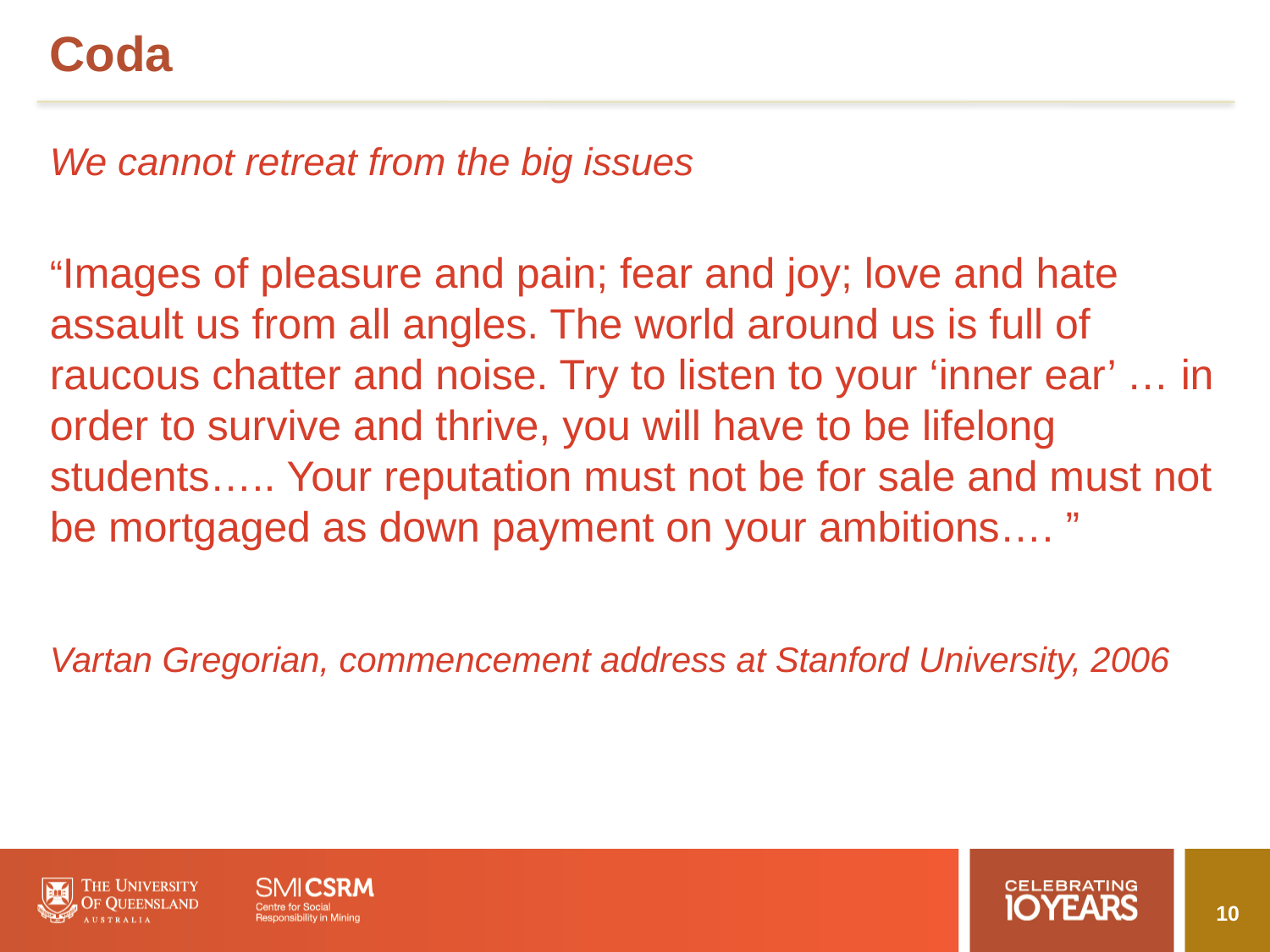

# Coda
We cannot retreat from the big issues

“Images of pleasure and pain; fear and joy; love and hate assault us from all angles. The world around us is full of raucous chatter and noise. Try to listen to your ‘inner ear’ … in order to survive and thrive, you will have to be lifelong students….. Your reputation must not be for sale and must not be mortgaged as down payment on your ambitions…. ”

Vartan Gregorian, commencement address at Stanford University, 2006